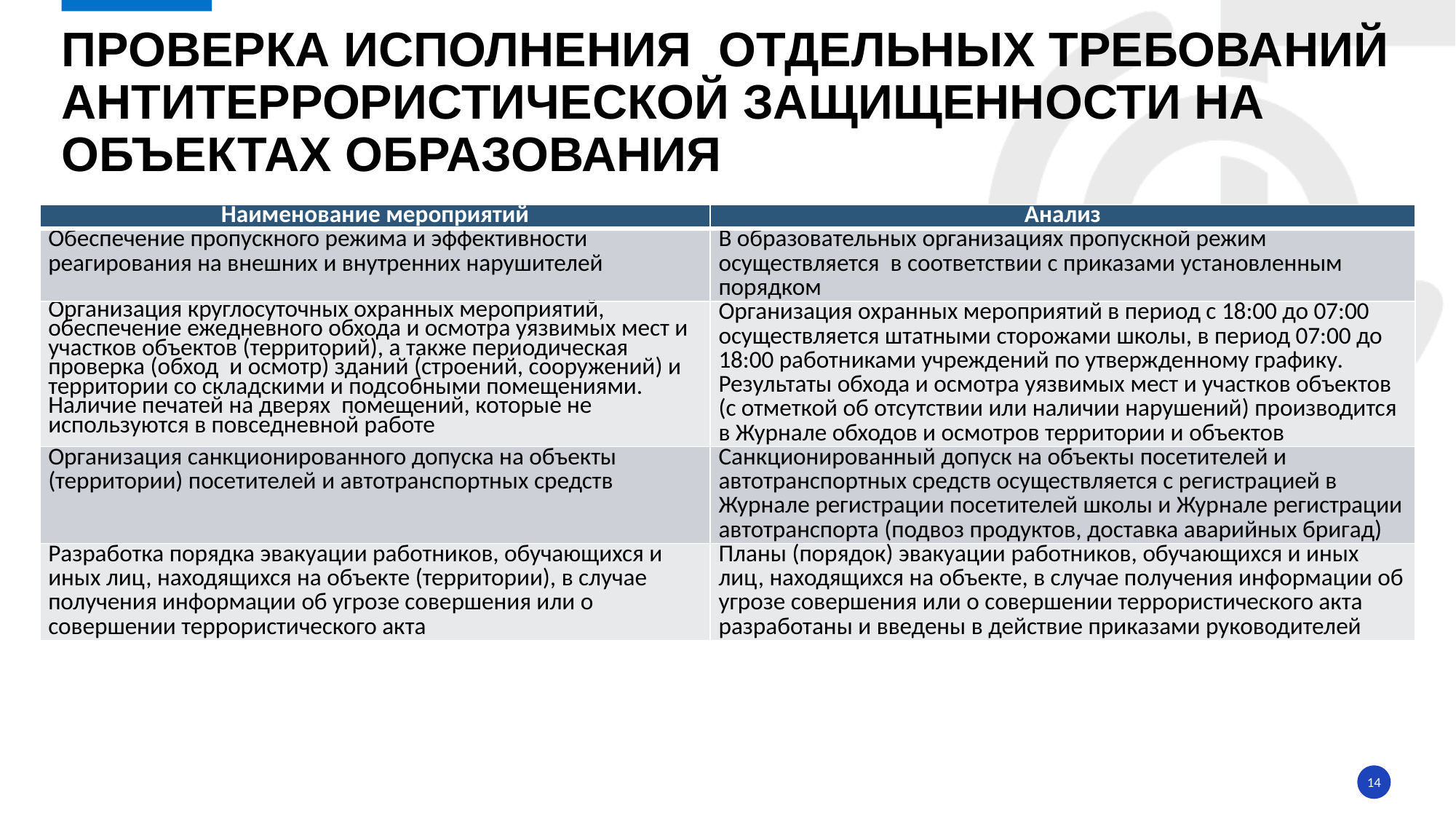

# Проверка исполнения  отдельных требований антитеррористической защищенности на объектах образования
| Наименование мероприятий | Анализ |
| --- | --- |
| Обеспечение пропускного режима и эффективности реагирования на внешних и внутренних нарушителей | В образовательных организациях пропускной режим осуществляется в соответствии с приказами установленным порядком |
| Организация круглосуточных охранных мероприятий, обеспечение ежедневного обхода и осмотра уязвимых мест и участков объектов (территорий), а также периодическая проверка (обход и осмотр) зданий (строений, сооружений) и территории со складскими и подсобными помещениями. Наличие печатей на дверях помещений, которые не используются в повседневной работе | Организация охранных мероприятий в период с 18:00 до 07:00 осуществляется штатными сторожами школы, в период 07:00 до 18:00 работниками учреждений по утвержденному графику. Результаты обхода и осмотра уязвимых мест и участков объектов (с отметкой об отсутствии или наличии нарушений) производится в Журнале обходов и осмотров территории и объектов |
| Организация санкционированного допуска на объекты (территории) посетителей и автотранспортных средств | Санкционированный допуск на объекты посетителей и автотранспортных средств осуществляется с регистрацией в Журнале регистрации посетителей школы и Журнале регистрации автотранспорта (подвоз продуктов, доставка аварийных бригад) |
| Разработка порядка эвакуации работников, обучающихся и иных лиц, находящихся на объекте (территории), в случае получения информации об угрозе совершения или о совершении террористического акта | Планы (порядок) эвакуации работников, обучающихся и иных лиц, находящихся на объекте, в случае получения информации об угрозе совершения или о совершении террористического акта разработаны и введены в действие приказами руководителей |
14